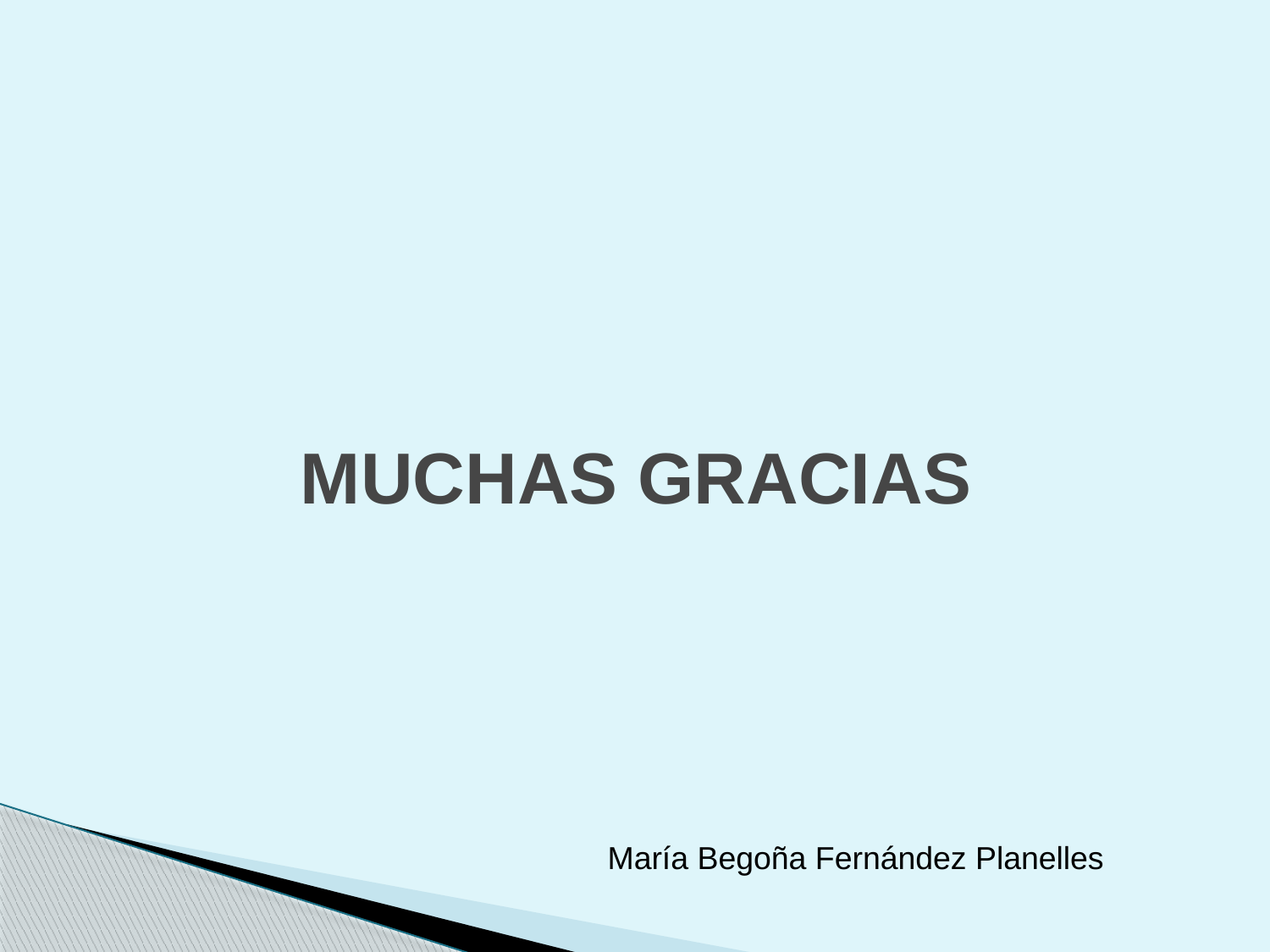

# MUCHAS GRACIAS
María Begoña Fernández Planelles